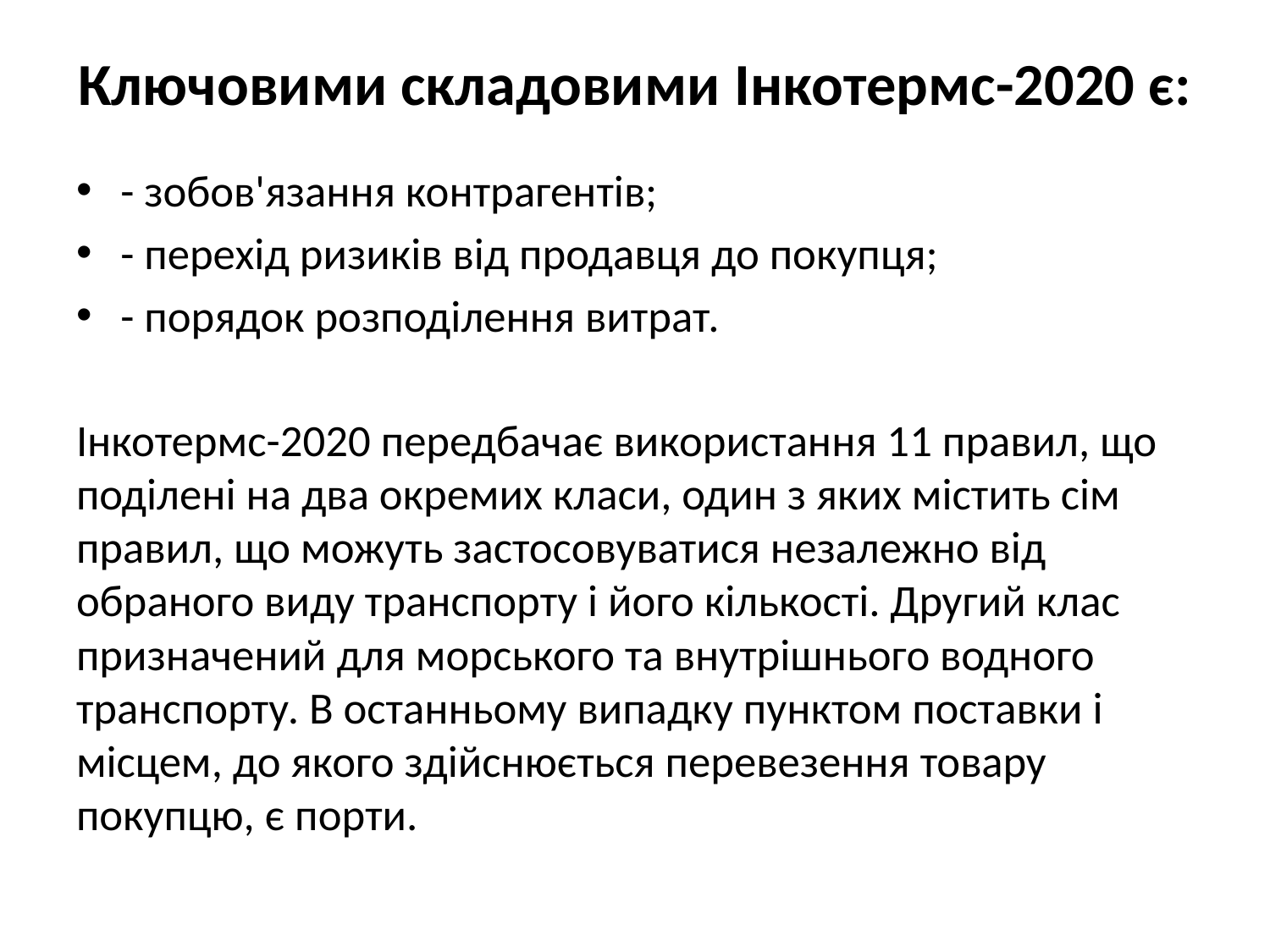

# Ключовими складовими Інкотермс-2020 є:
- зобов'язання контрагентів;
- перехід ризиків від продавця до покупця;
- порядок розподілення витрат.

Інкотермс-2020 передбачає використання 11 правил, що поділені на два окремих класи, один з яких містить сім правил, що можуть застосовуватися незалежно від обраного виду транспорту і його кількості. Другий клас призначений для морського та внутрішнього водного транспорту. В останньому випадку пунктом поставки і місцем, до якого здійснюється перевезення товару покупцю, є порти.